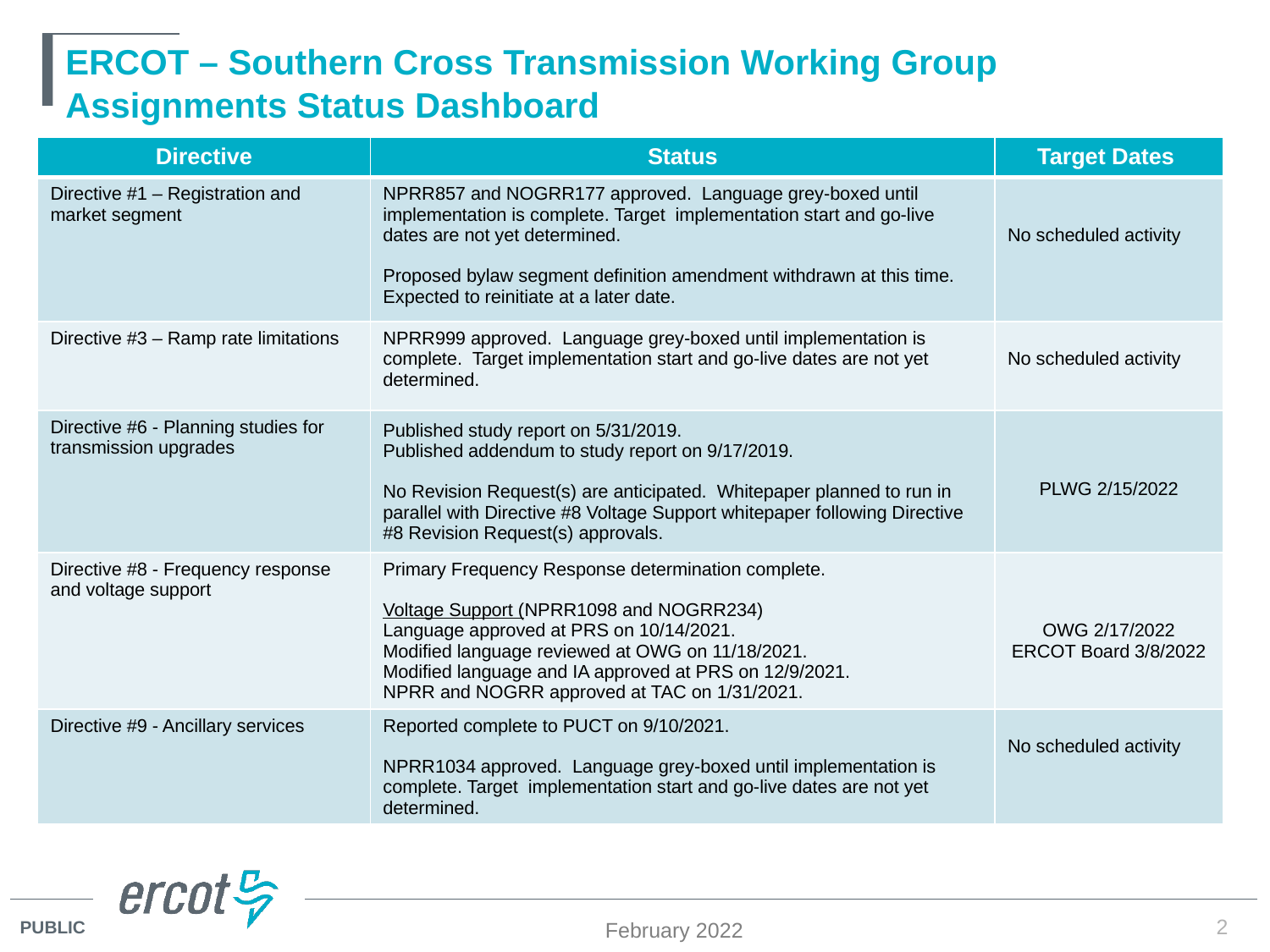

# ERCOT – Southern Cross Transmission Working Group Assignments Status Dashboard
| Directive | Status | Target Dates |
| --- | --- | --- |
| Directive #1 – Registration and market segment | NPRR857 and NOGRR177 approved. Language grey-boxed until implementation is complete. Target implementation start and go-live dates are not yet determined. Proposed bylaw segment definition amendment withdrawn at this time. Expected to reinitiate at a later date. | No scheduled activity |
| Directive #3 – Ramp rate limitations | NPRR999 approved. Language grey-boxed until implementation is complete. Target implementation start and go-live dates are not yet determined. | No scheduled activity |
| Directive #6 - Planning studies for transmission upgrades | Published study report on 5/31/2019. Published addendum to study report on 9/17/2019. No Revision Request(s) are anticipated. Whitepaper planned to run in parallel with Directive #8 Voltage Support whitepaper following Directive #8 Revision Request(s) approvals. | PLWG 2/15/2022 |
| Directive #8 - Frequency response and voltage support | Primary Frequency Response determination complete. Voltage Support (NPRR1098 and NOGRR234) Language approved at PRS on 10/14/2021. Modified language reviewed at OWG on 11/18/2021. Modified language and IA approved at PRS on 12/9/2021. NPRR and NOGRR approved at TAC on 1/31/2021. | OWG 2/17/2022 ERCOT Board 3/8/2022 |
| Directive #9 - Ancillary services | Reported complete to PUCT on 9/10/2021. NPRR1034 approved. Language grey-boxed until implementation is complete. Target implementation start and go-live dates are not yet determined. | No scheduled activity |
February 2022
2